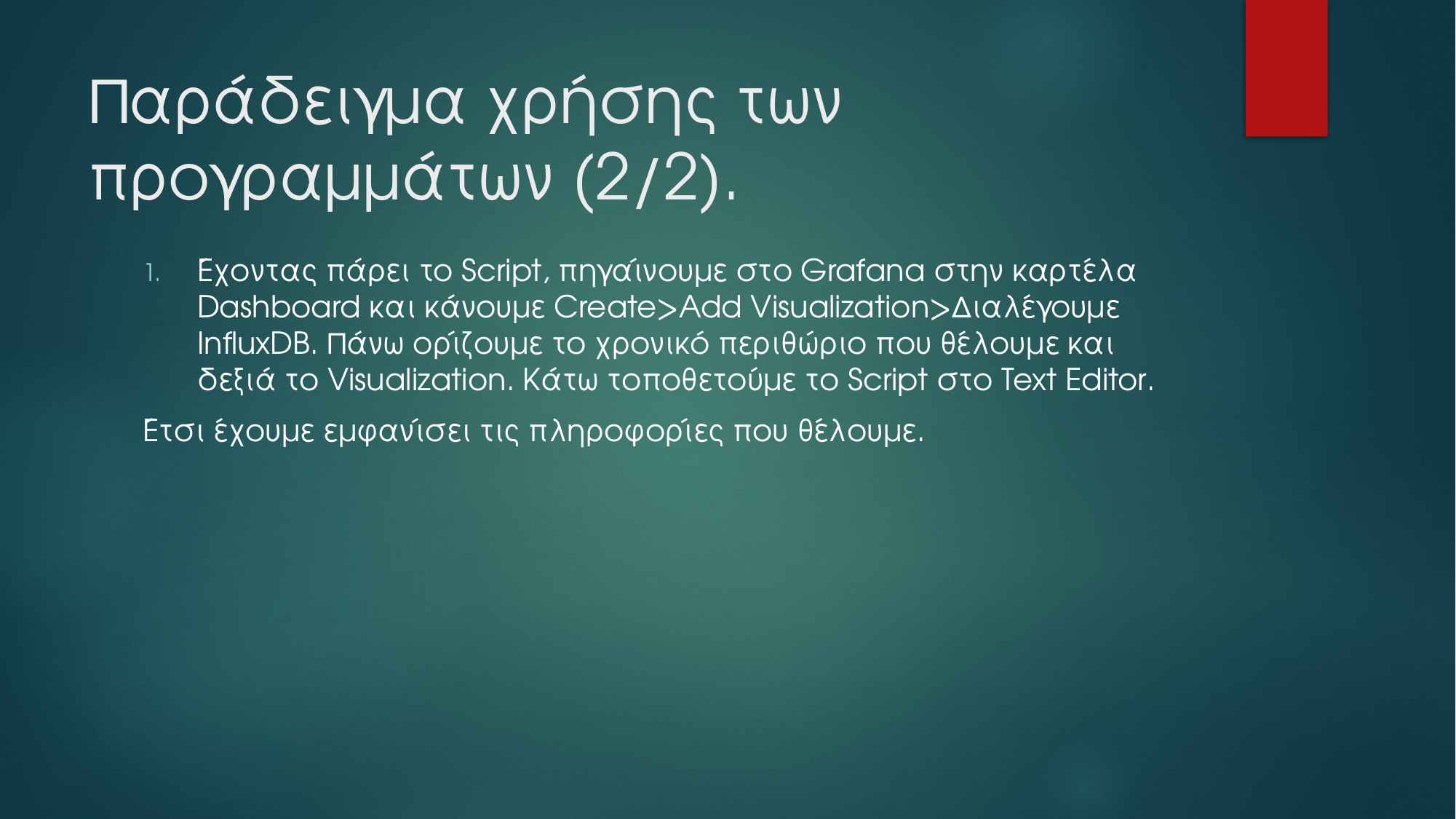

# Παράδειγμα χρήσης των προγραμμάτων (2/2).
Έχοντας πάρει το Script, πηγαίνουμε στο Grafana στην καρτέλα Dashboard και κάνουμε Create>Add Visualization>Διαλέγουμε InfluxDB. Πάνω ορίζουμε το χρονικό περιθώριο που θέλουμε και δεξιά το Visualization. Κάτω τοποθετούμε το Script στο Text Editor.
Έτσι έχουμε εμφανίσει τις πληροφορίες που θέλουμε.